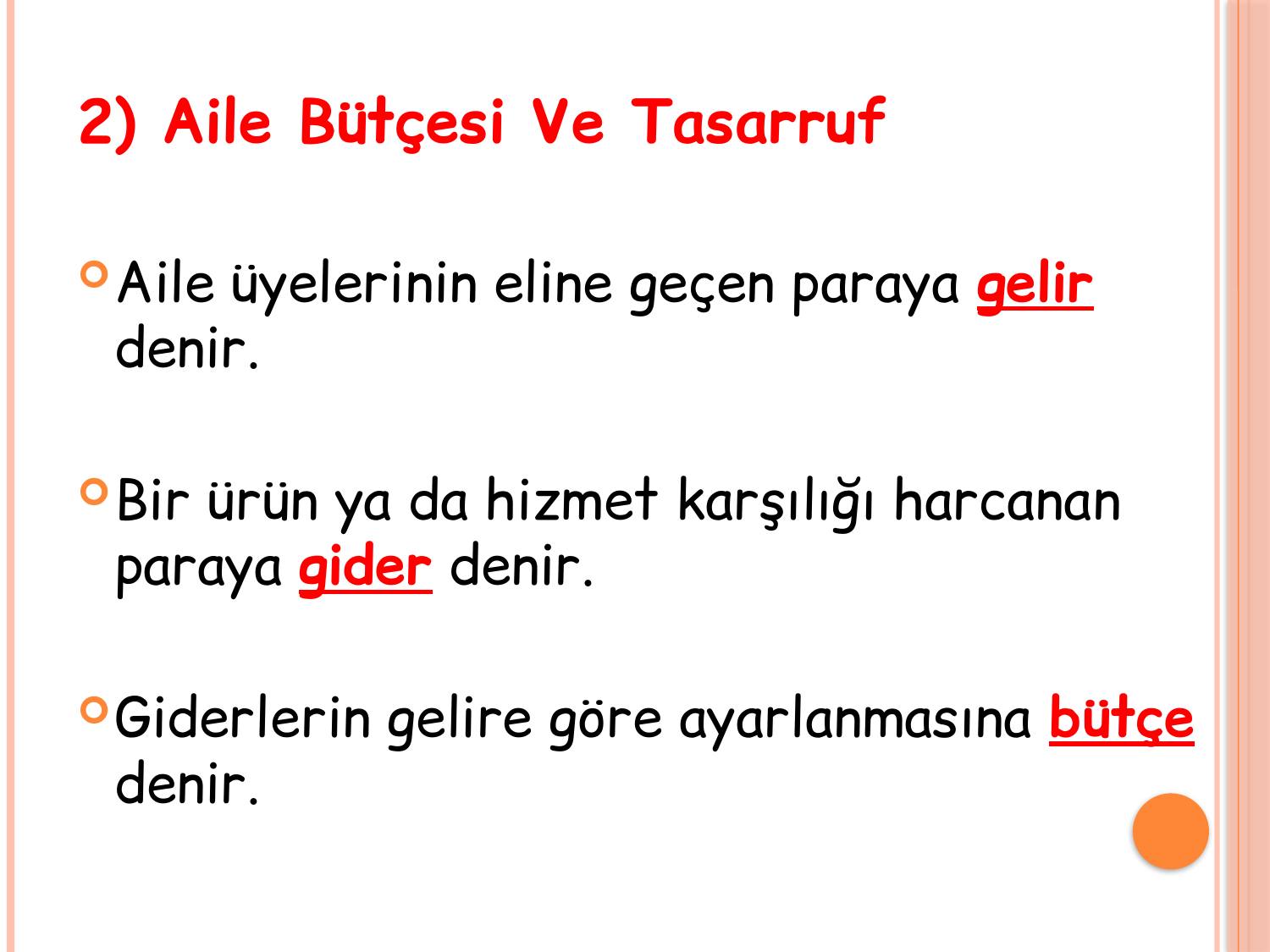

2) Aile Bütçesi Ve Tasarruf

Aile üyelerinin eline geçen paraya gelir denir.

Bir ürün ya da hizmet karşılığı harcanan paraya gider denir.

Giderlerin gelire göre ayarlanmasına bütçe denir.